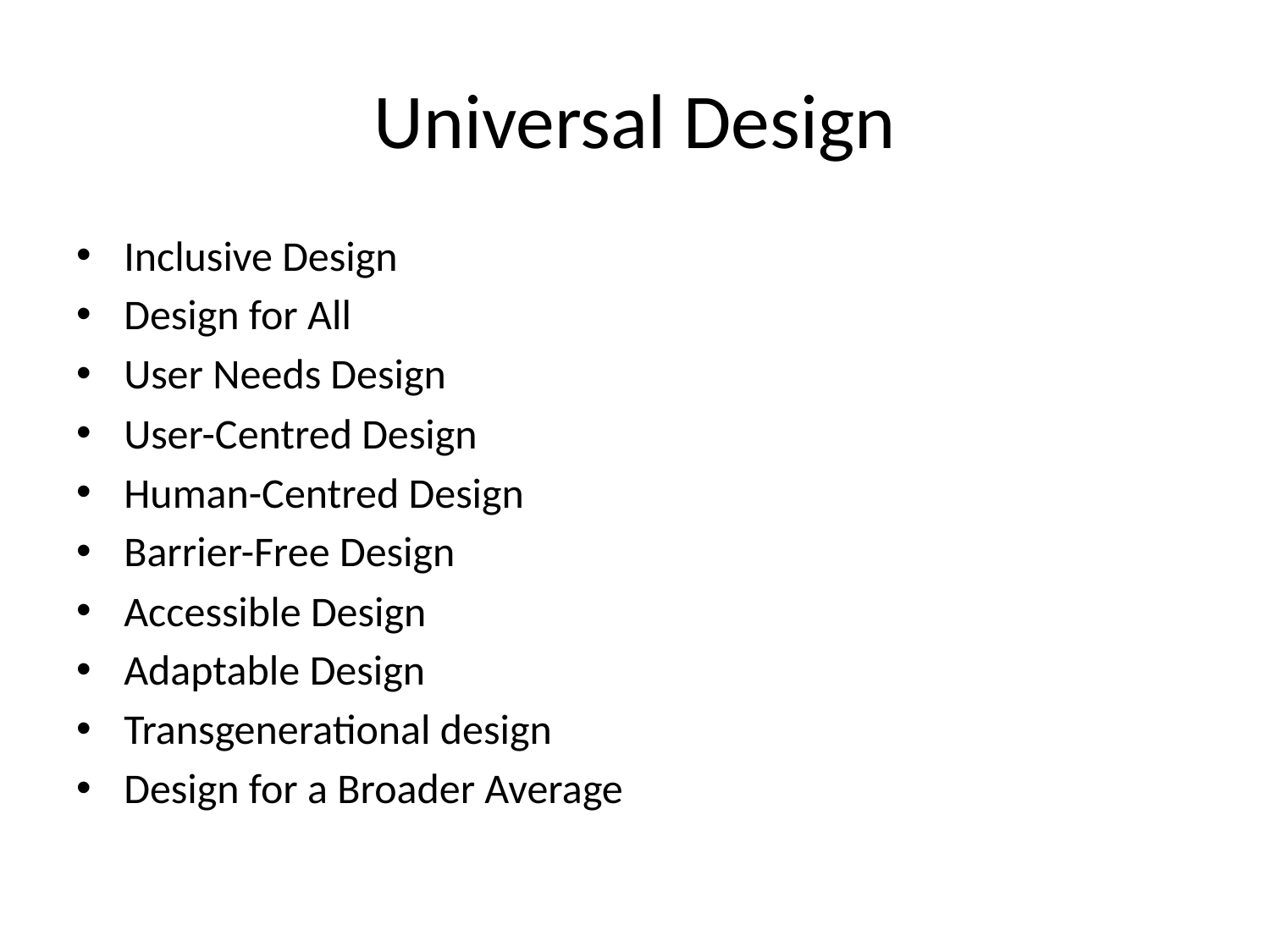

# Universal Design
Inclusive Design
Design for All
User Needs Design
User-Centred Design
Human-Centred Design
Barrier-Free Design
Accessible Design
Adaptable Design
Transgenerational design
Design for a Broader Average